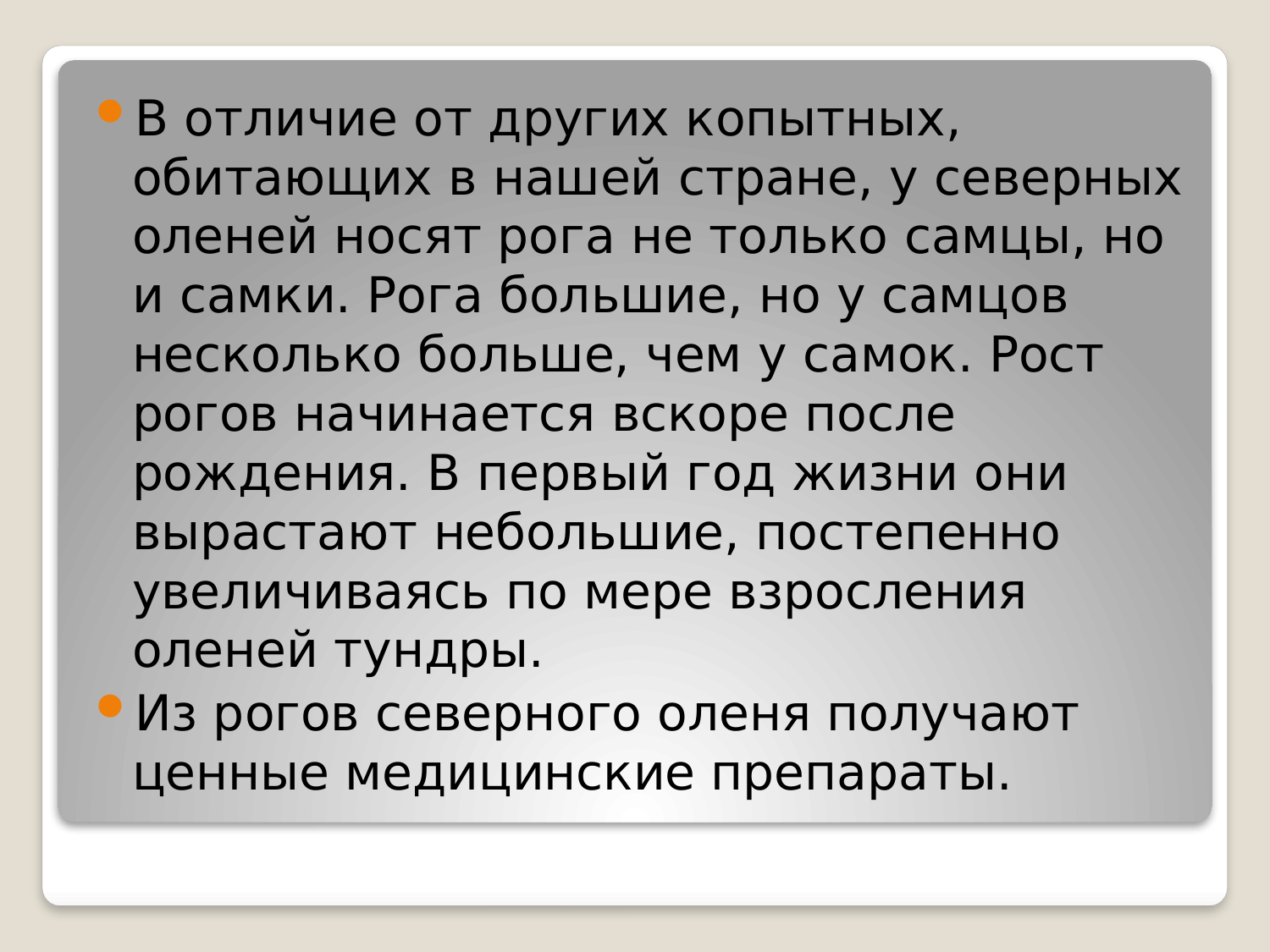

В отличие от других копытных, обитающих в нашей стране, у северных оленей носят рога не только самцы, но и самки. Рога большие, но у самцов несколько больше, чем у самок. Рост рогов начинается вскоре после рождения. В первый год жизни они вырастают небольшие, постепенно увеличиваясь по мере взросления оленей тундры.
Из рогов северного оленя получают ценные медицинские препараты.

#